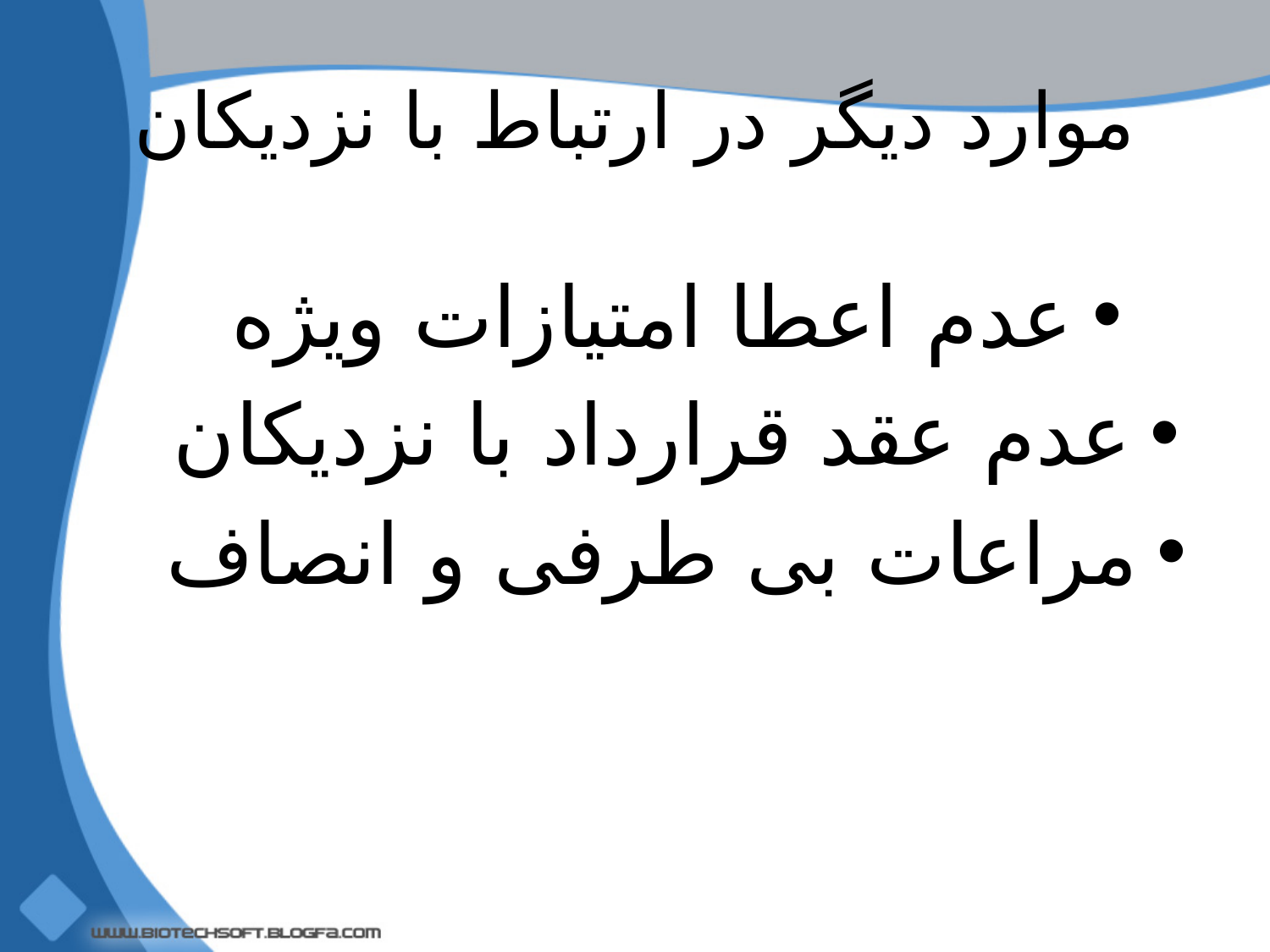

# موارد دیگر در ارتباط با نزدیکان
عدم اعطا امتیازات ویژه
عدم عقد قرارداد با نزدیکان
مراعات بی طرفی و انصاف